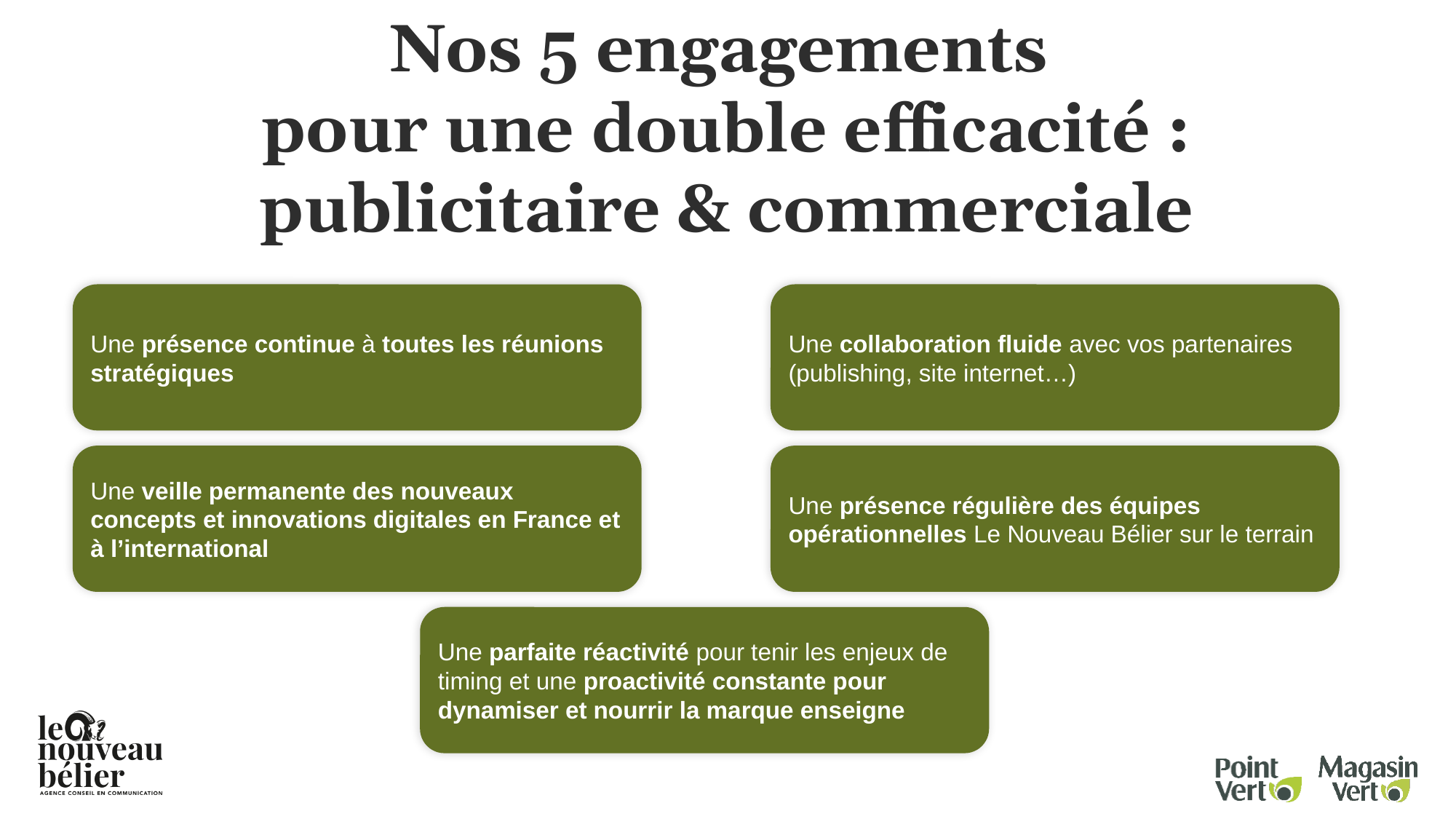

# Nos 5 engagements pour une double efficacité : publicitaire & commerciale
Une présence continue à toutes les réunions stratégiques
Une collaboration fluide avec vos partenaires (publishing, site internet…)
Une veille permanente des nouveaux concepts et innovations digitales en France et à l’international
Une présence régulière des équipes opérationnelles Le Nouveau Bélier sur le terrain
Une parfaite réactivité pour tenir les enjeux de timing et une proactivité constante pour dynamiser et nourrir la marque enseigne